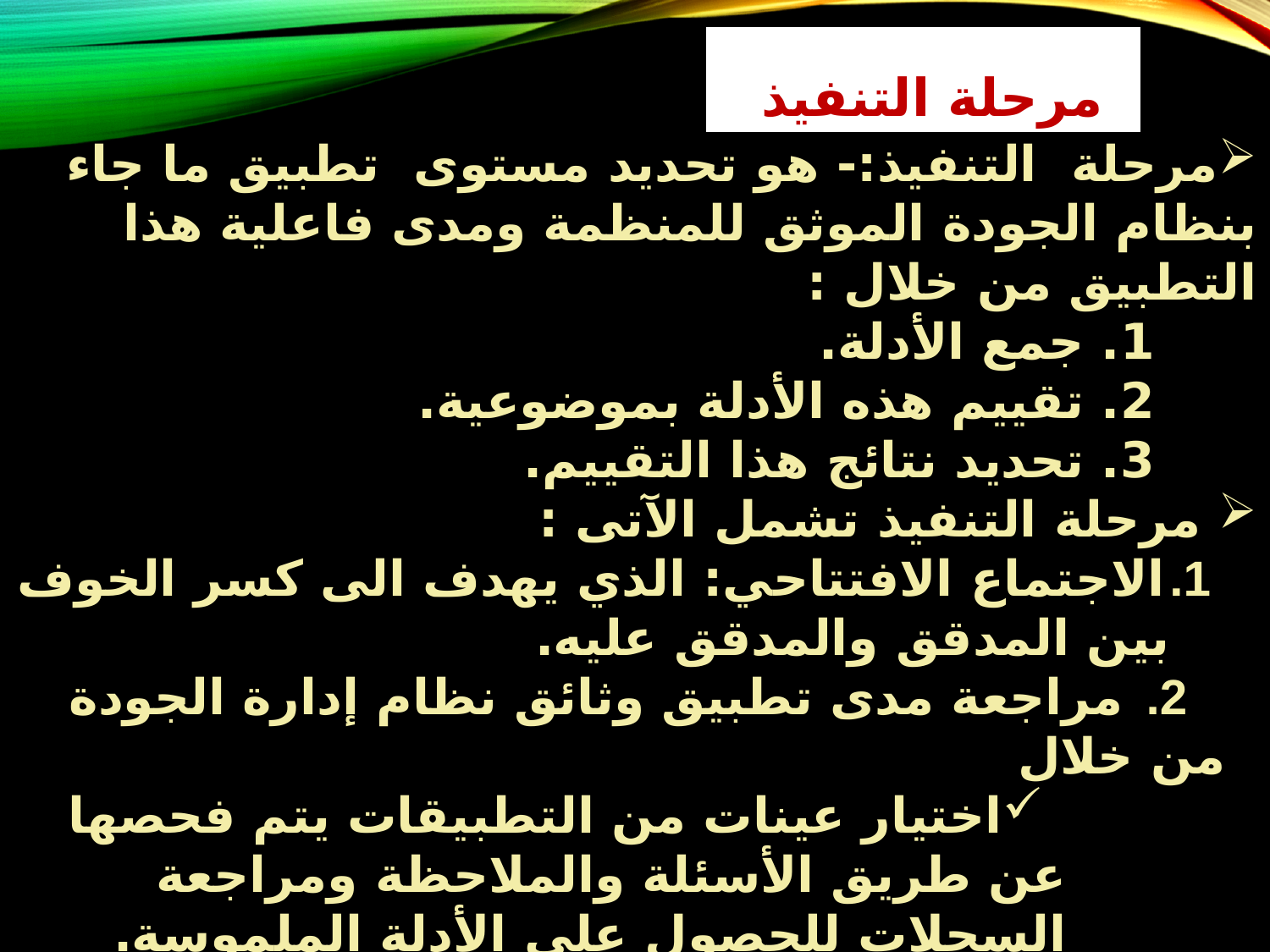

مرحلة التنفيذ
مرحلة  التنفيذ:- هو تحديد مستوى  تطبيق ما جاء بنظام الجودة الموثق للمنظمة ومدى فاعلية هذا التطبيق من خلال :
      1. جمع الأدلة.
      2. تقييم هذه الأدلة بموضوعية.
      3. تحديد نتائج هذا التقييم.
 مرحلة التنفيذ تشمل الآتى :
الاجتماع الافتتاحي: الذي يهدف الى كسر الخوف بين المدقق والمدقق عليه.
 مراجعة مدى تطبيق وثائق نظام إدارة الجودة من خلال
اختيار عينات من التطبيقات يتم فحصها عن طريق الأسئلة والملاحظة ومراجعة السجلات للحصول على الأدلة الملموسة.
عقد  اللقاءات الدورية لفريق التدقيق.
 الاجتماع النهائي في نهاية التدقيق: تتضمن توضيح نتيجة التدقيق والتوصيات.